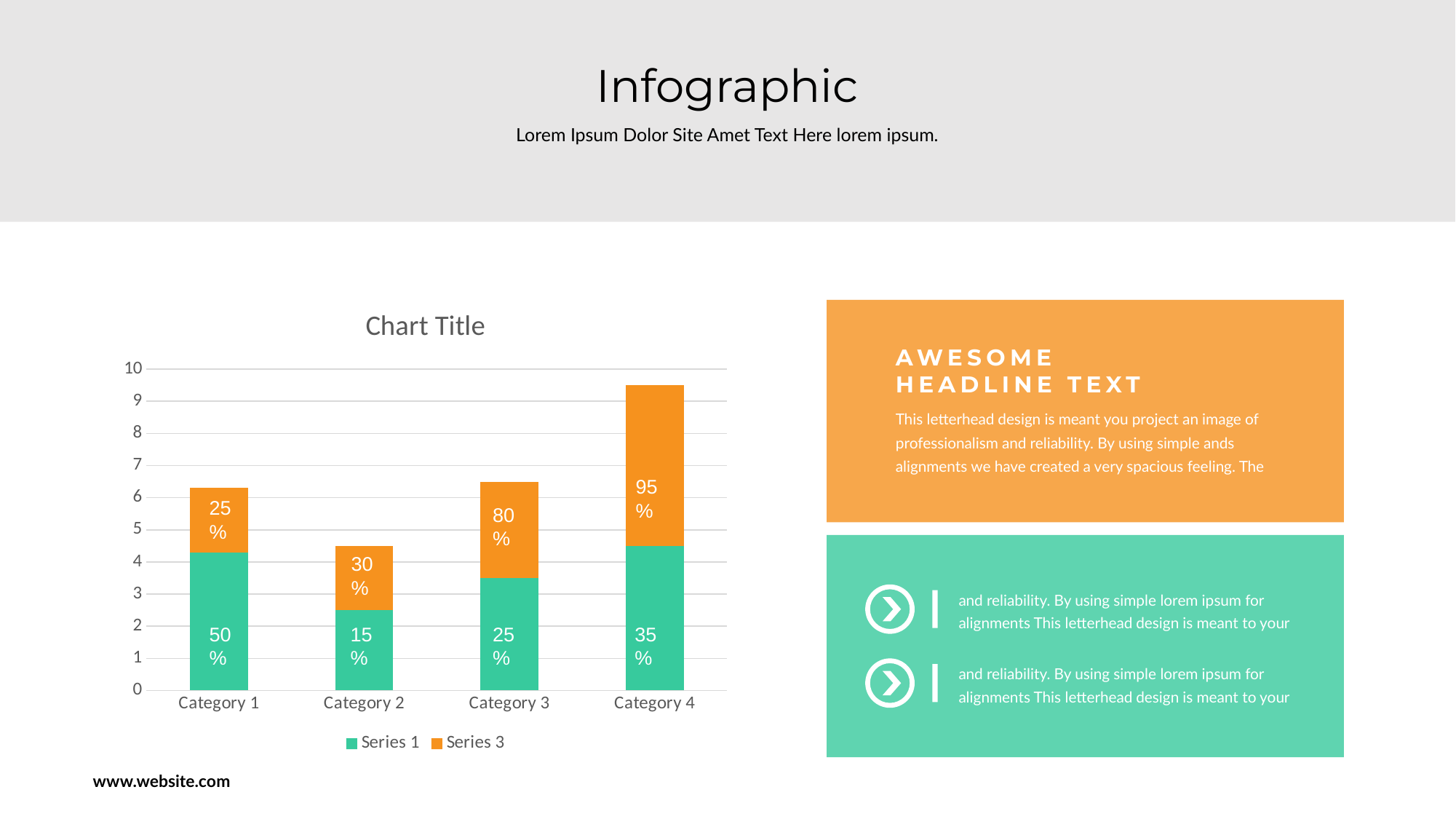

8
Infographic
Lorem Ipsum Dolor Site Amet Text Here lorem ipsum.

### Chart:

| Category | Series 1 | Series 3 |
|---|---|---|
| Category 1 | 4.3 | 2.0 |
| Category 2 | 2.5 | 2.0 |
| Category 3 | 3.5 | 3.0 |
| Category 4 | 4.5 | 5.0 |
AWESOME HEADLINE TEXT
This letterhead design is meant you project an image of professionalism and reliability. By using simple ands alignments we have created a very spacious feeling. The
95%
25%
80%

30%
and reliability. By using simple lorem ipsum for
alignments This letterhead design is meant to your

50%
15%
25%
35%
and reliability. By using simple lorem ipsum for
alignments This letterhead design is meant to your

www.website.com